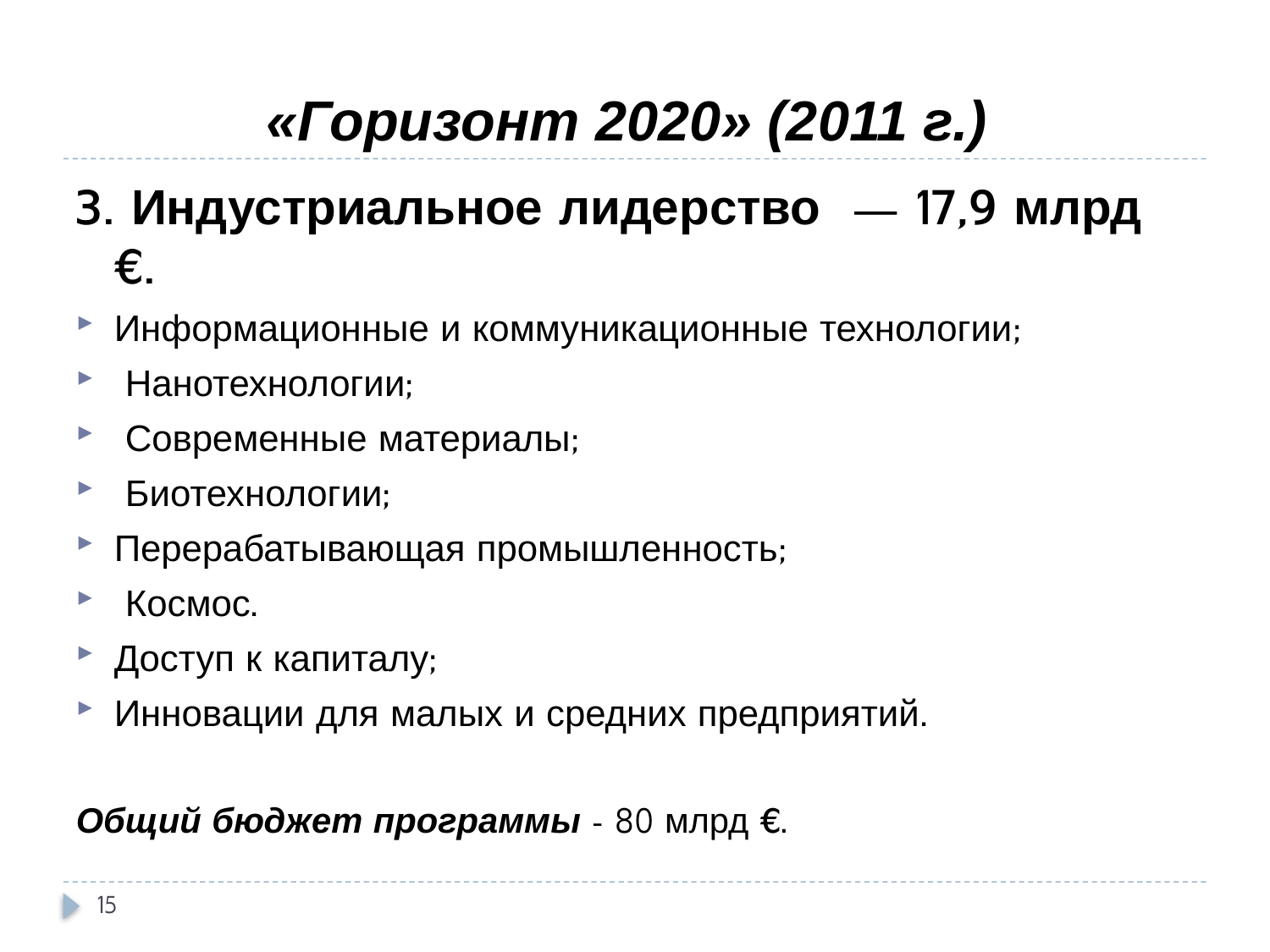

# «Горизонт 2020» (2011 г.)
3. Индустриальное лидерство  — 17,9 млрд €.
Информационные и коммуникационные технологии;
 Нанотехнологии;
 Современные материалы;
 Биотехнологии;
Перерабатывающая промышленность;
 Космос.
Доступ к капиталу;
Инновации для малых и средних предприятий.

Общий бюджет программы - 80 млрд €.

15